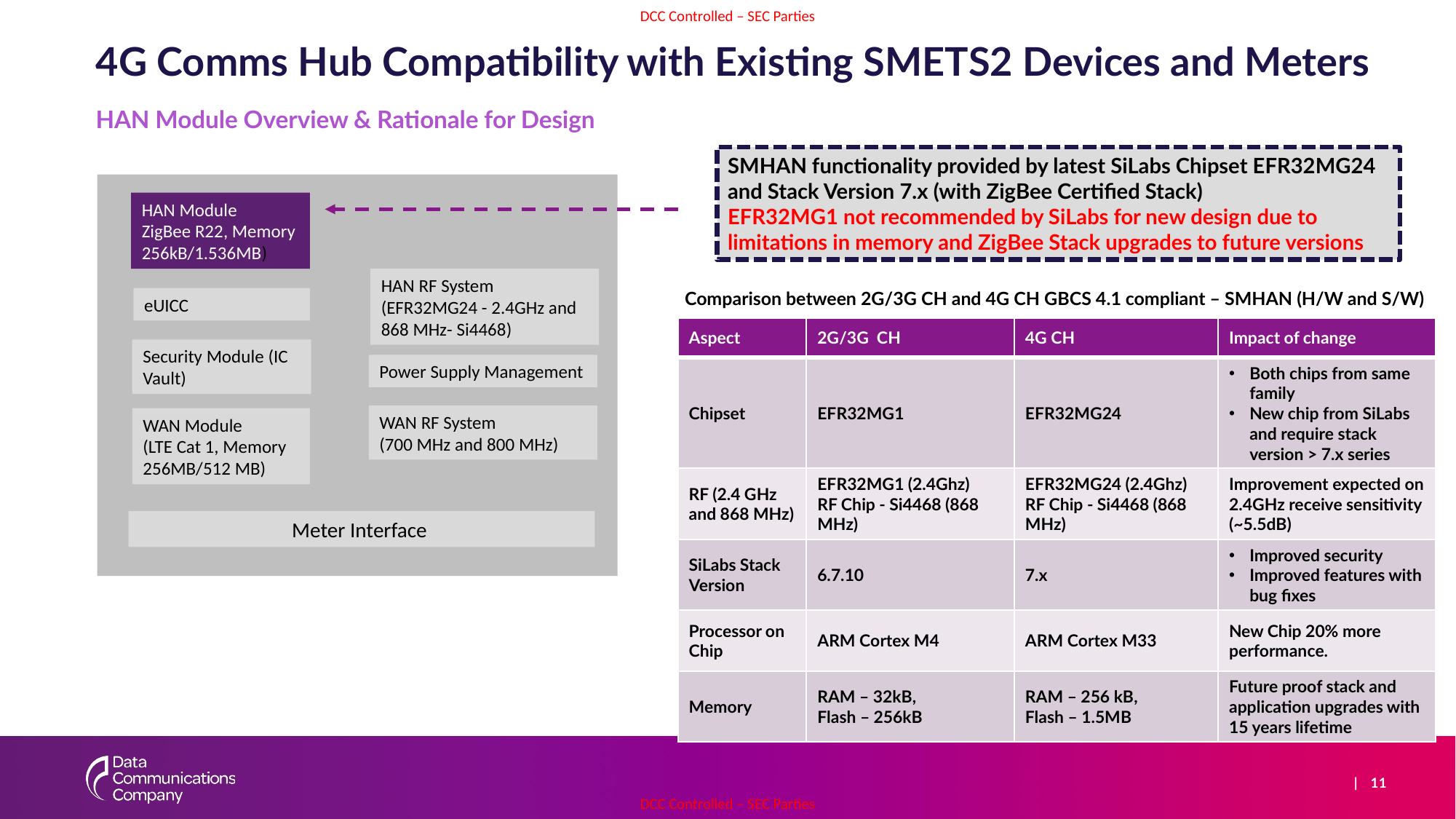

# 4G Comms Hub Compatibility with Existing SMETS2 Devices and Meters
HAN Module Overview & Rationale for Design

SMHAN functionality provided by latest SiLabs Chipset EFR32MG24 and Stack Version 7.x (with ZigBee Certified Stack)
EFR32MG1 not recommended by SiLabs for new design due to limitations in memory and ZigBee Stack upgrades to future versions

HAN Module
ZigBee R22, Memory 256kB/1.536MB)
HAN RF System (EFR32MG24 - 2.4GHz and 868 MHz- Si4468)
Power Supply Management
WAN RF System
(700 MHz and 800 MHz)
WAN Module
(LTE Cat 1, Memory 256MB/512 MB)
Meter Interface
Comparison between 2G/3G CH and 4G CH GBCS 4.1 compliant – SMHAN (H/W and S/W)
eUICC
| Aspect | 2G/3G CH | 4G CH | Impact of change |
| --- | --- | --- | --- |
| Chipset | EFR32MG1 | EFR32MG24 | Both chips from same family New chip from SiLabs and require stack version > 7.x series |
| RF (2.4 GHz and 868 MHz) | EFR32MG1 (2.4Ghz) RF Chip - Si4468 (868 MHz) | EFR32MG24 (2.4Ghz) RF Chip - Si4468 (868 MHz) | Improvement expected on 2.4GHz receive sensitivity (~5.5dB) |
| SiLabs Stack Version | 6.7.10 | 7.x | Improved security Improved features with bug fixes |
| Processor on Chip | ARM Cortex M4 | ARM Cortex M33 | New Chip 20% more performance. |
| Memory | RAM – 32kB, Flash – 256kB | RAM – 256 kB, Flash – 1.5MB | Future proof stack and application upgrades with 15 years lifetime |
Security Module (IC Vault)